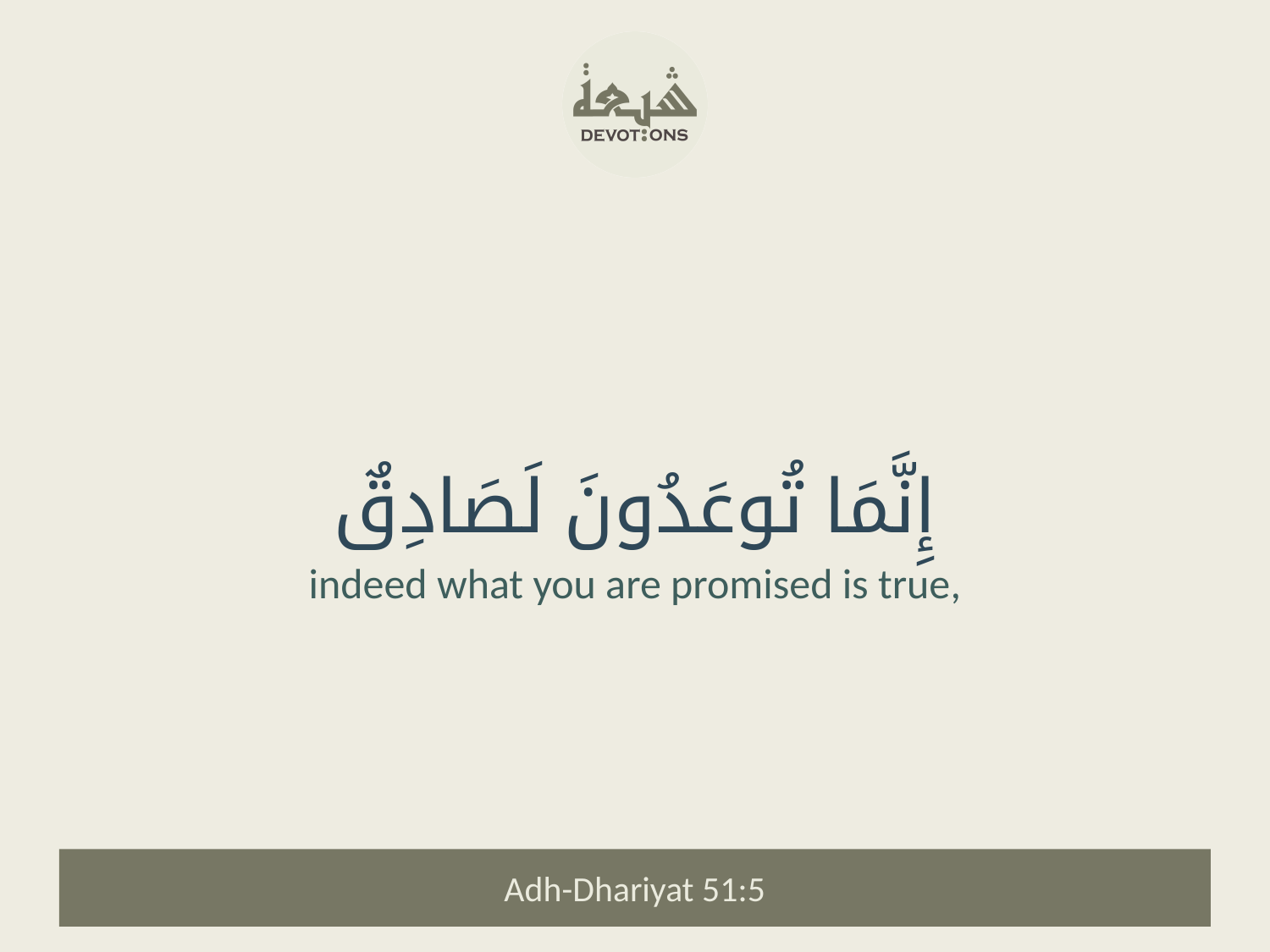

إِنَّمَا تُوعَدُونَ لَصَادِقٌ
indeed what you are promised is true,
Adh-Dhariyat 51:5